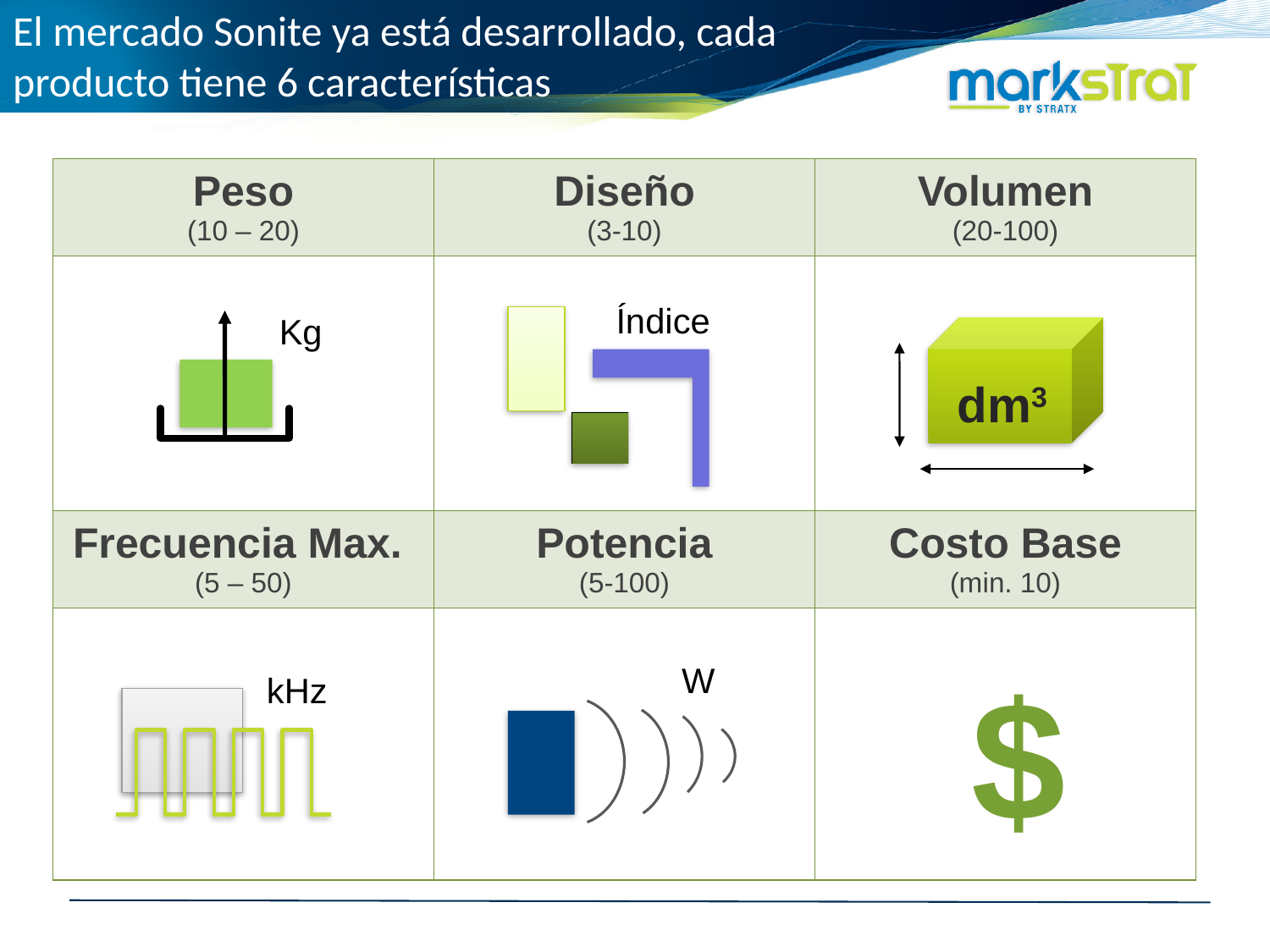

# El mercado Sonite ya está desarrollado, cada producto tiene 6 características
| Peso (10 – 20) | Diseño (3-10) | Volumen (20-100) |
| --- | --- | --- |
|  |  |  |
| Frecuencia Max. (5 – 50) | Potencia (5-100) | Costo Base (min. 10) |
|  |  |  |

Índice

Kg

dm3

$
W

kHz